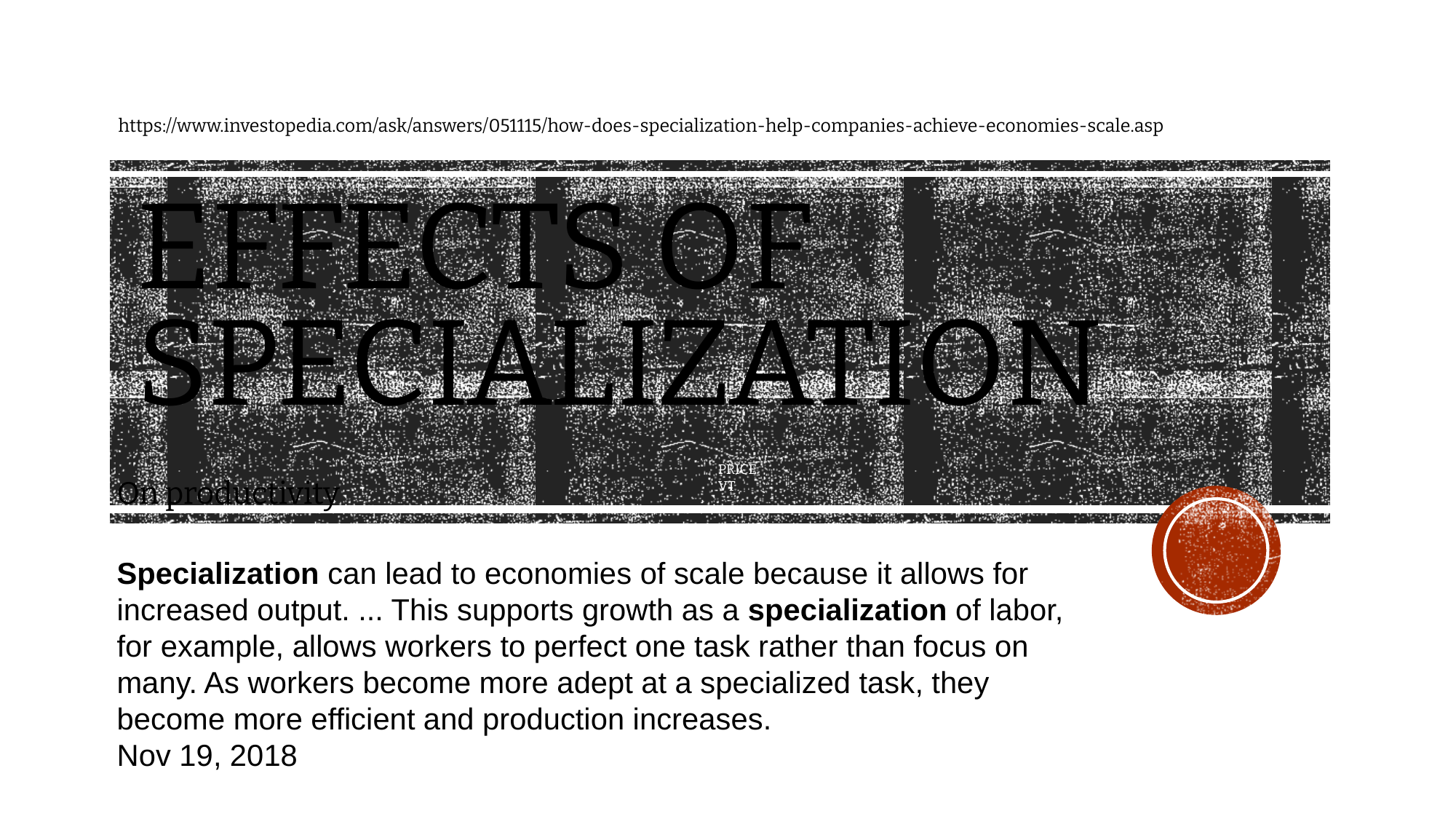

https://www.investopedia.com/ask/answers/051115/how-does-specialization-help-companies-achieve-economies-scale.asp
# Effects of specialization
PRICE
VT
On productivity
Specialization can lead to economies of scale because it allows for increased output. ... This supports growth as a specialization of labor, for example, allows workers to perfect one task rather than focus on many. As workers become more adept at a specialized task, they become more efficient and production increases.
Nov 19, 2018
Quantity
K. Shells